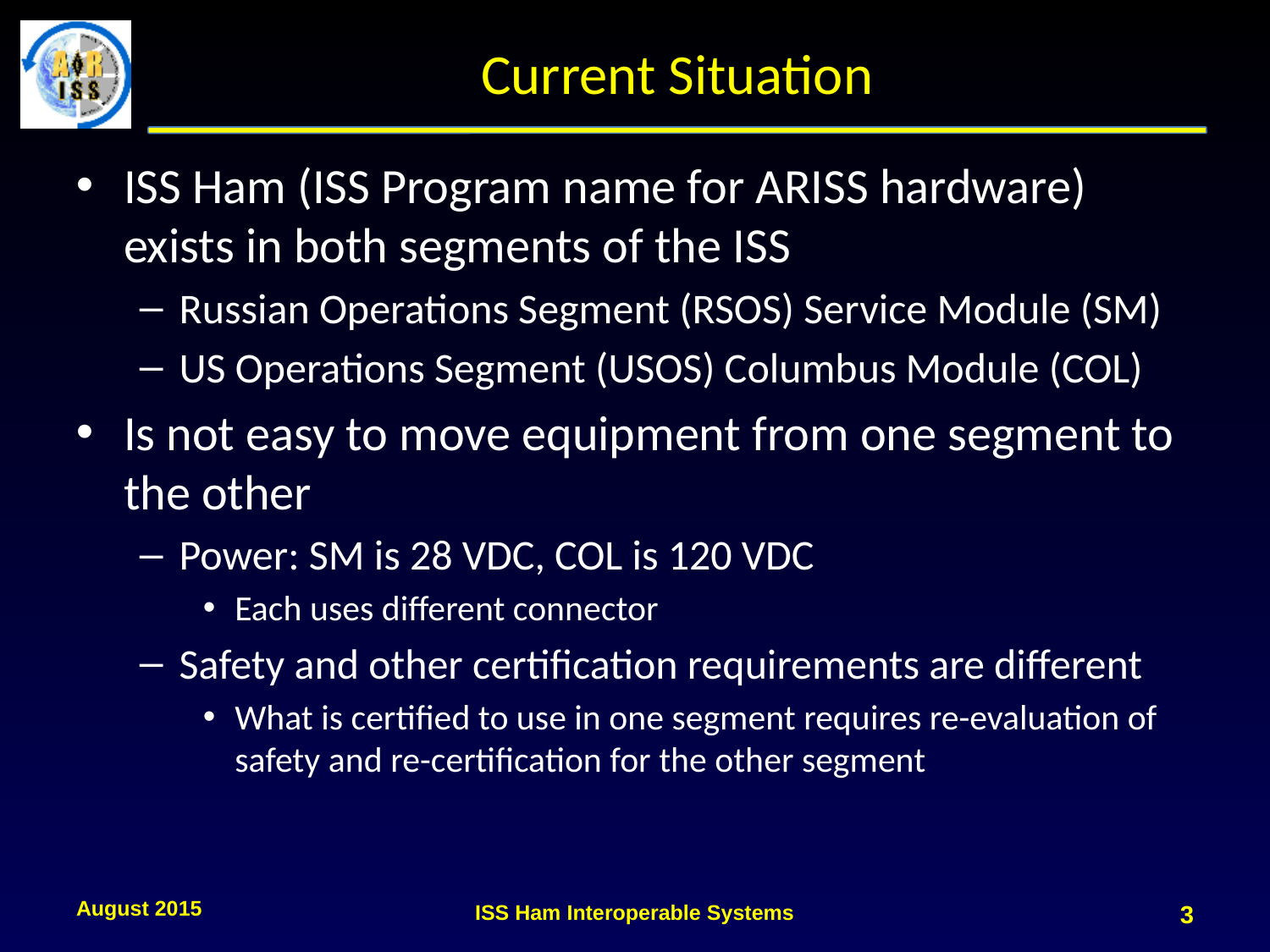

# Current Situation
ISS Ham (ISS Program name for ARISS hardware) exists in both segments of the ISS
Russian Operations Segment (RSOS) Service Module (SM)
US Operations Segment (USOS) Columbus Module (COL)
Is not easy to move equipment from one segment to the other
Power: SM is 28 VDC, COL is 120 VDC
Each uses different connector
Safety and other certification requirements are different
What is certified to use in one segment requires re-evaluation of safety and re-certification for the other segment
August 2015
ISS Ham Interoperable Systems
3